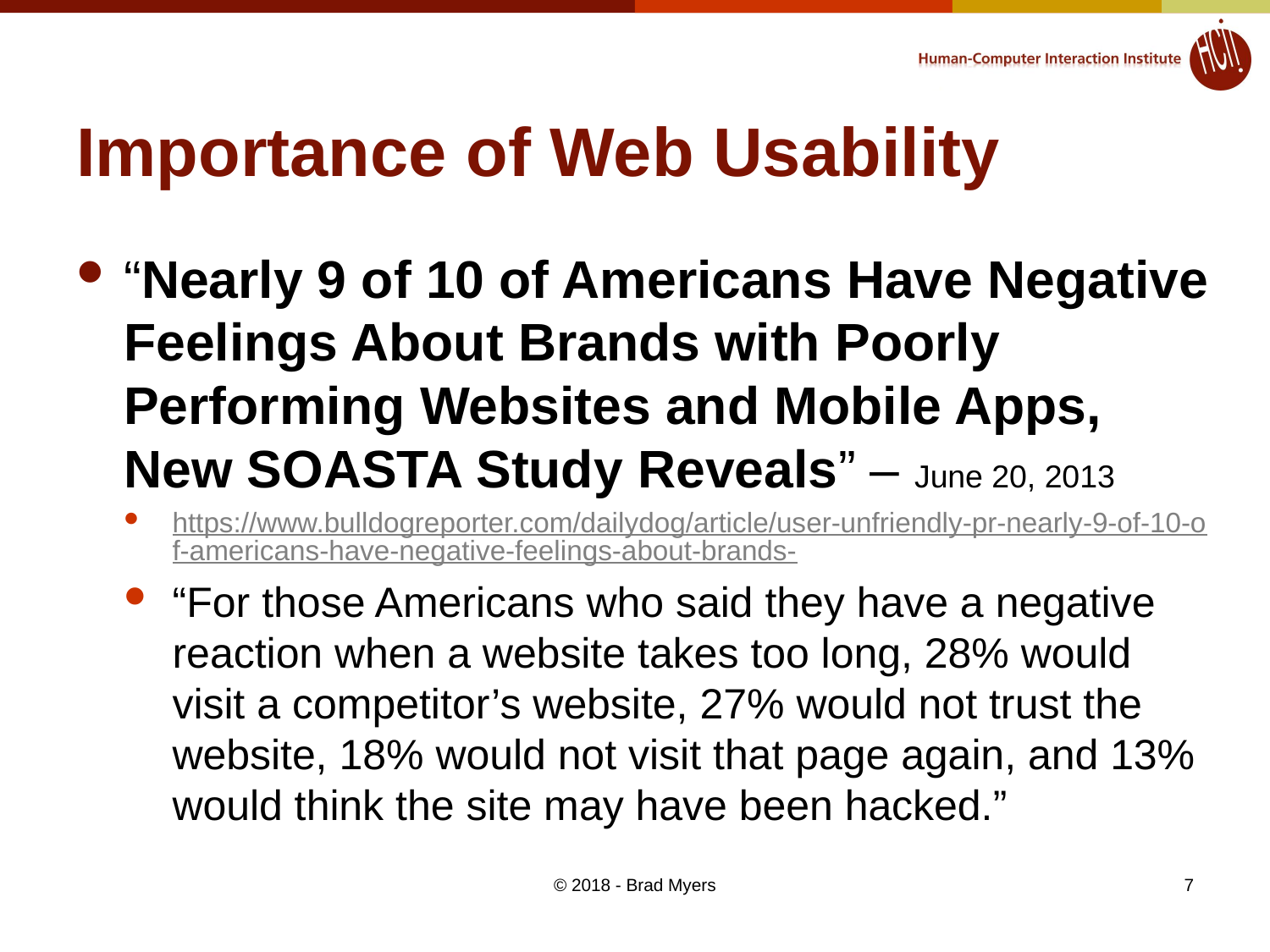

# Importance of Web Usability
“Nearly 9 of 10 of Americans Have Negative Feelings About Brands with Poorly Performing Websites and Mobile Apps, New SOASTA Study Reveals” – June 20, 2013
https://www.bulldogreporter.com/dailydog/article/user-unfriendly-pr-nearly-9-of-10-of-americans-have-negative-feelings-about-brands-
“For those Americans who said they have a negative reaction when a website takes too long, 28% would visit a competitor’s website, 27% would not trust the website, 18% would not visit that page again, and 13% would think the site may have been hacked.”
© 2018 - Brad Myers
7